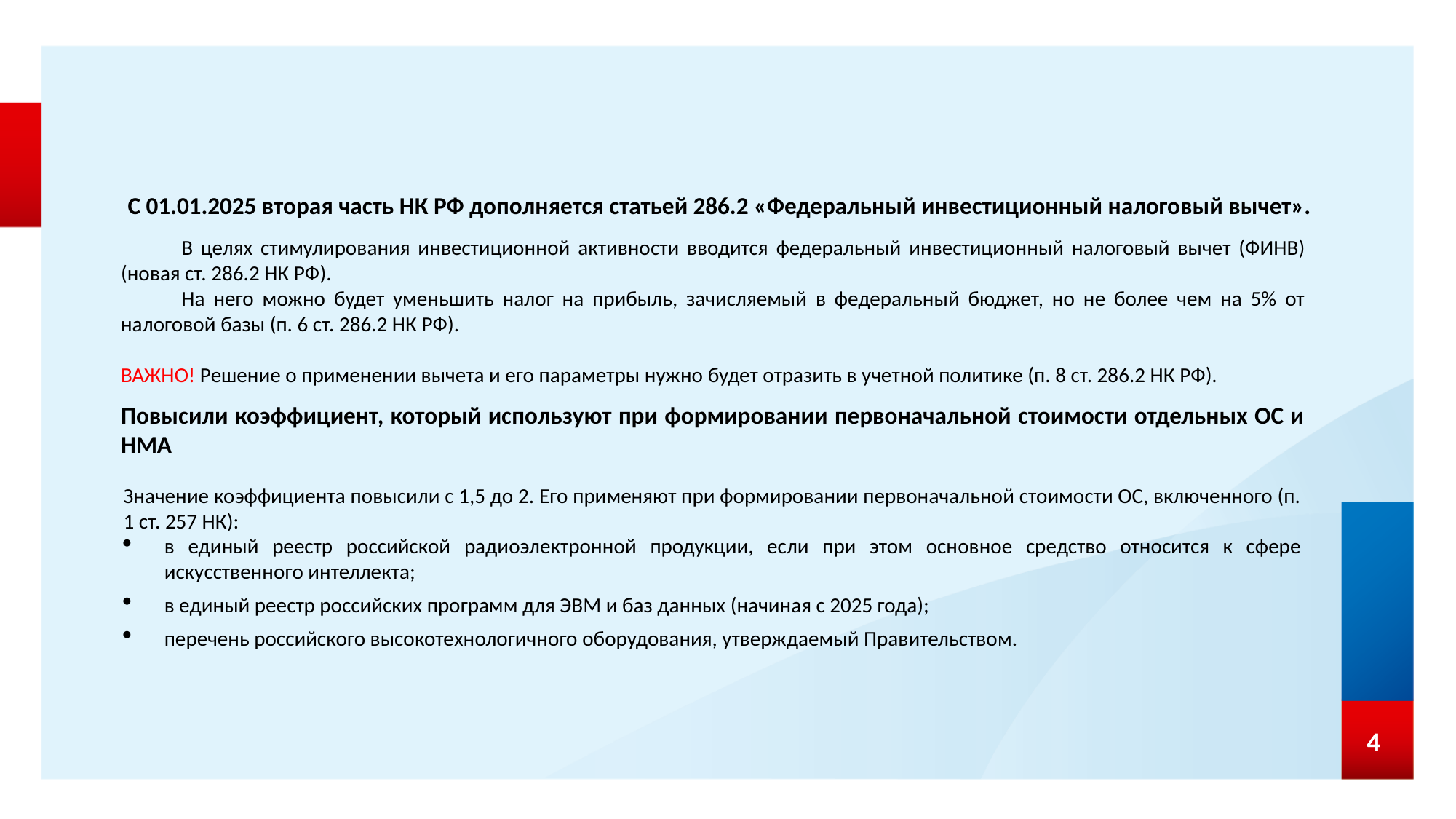

С 01.01.2025 вторая часть НК РФ дополняется статьей 286.2 «Федеральный инвестиционный налоговый вычет».

        В целях стимулирования инвестиционной активности вводится федеральный инвестиционный налоговый вычет (ФИНВ) (новая ст. 286.2 НК РФ).
       На него можно будет уменьшить налог на прибыль, зачисляемый в федеральный бюджет, но не более чем на 5% от налоговой базы (п. 6 ст. 286.2 НК РФ).

ВАЖНО! Решение о применении вычета и его параметры нужно будет отразить в учетной политике (п. 8 ст. 286.2 НК РФ).
Повысили коэффициент, который используют при формировании первоначальной стоимости отдельных ОС и НМА
Значение коэффициента повысили с 1,5 до 2. Его применяют при формировании первоначальной стоимости ОС, включенного (п. 1 ст. 257 НК):
в единый реестр российской радиоэлектронной продукции, если при этом основное средство относится к сфере искусственного интеллекта;
в единый реестр российских программ для ЭВМ и баз данных (начиная с 2025 года);
перечень российского высокотехнологичного оборудования, утверждаемый Правительством.
4